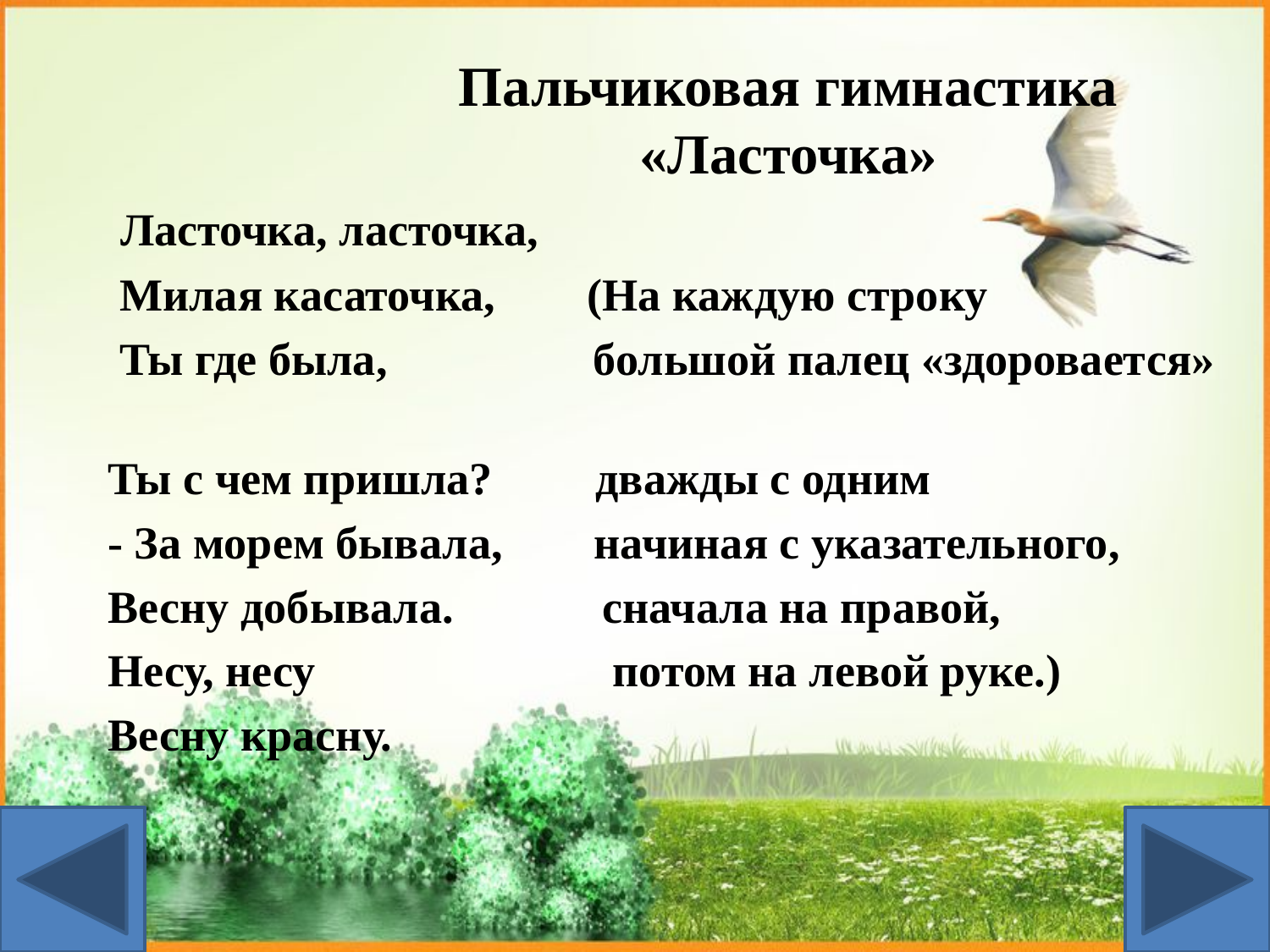

# Пальчиковая гимнастика «Ласточка»
 Ласточка, ласточка,
 Милая касаточка,        (На каждую строку
 Ты где была,                  большой палец «здоровается»
Ты с чем пришла?         дважды с одним
- За морем бывала,        начиная с указательного,
Весну добывала.             сначала на правой,
Несу, несу                          потом на левой руке.)
Весну красну.